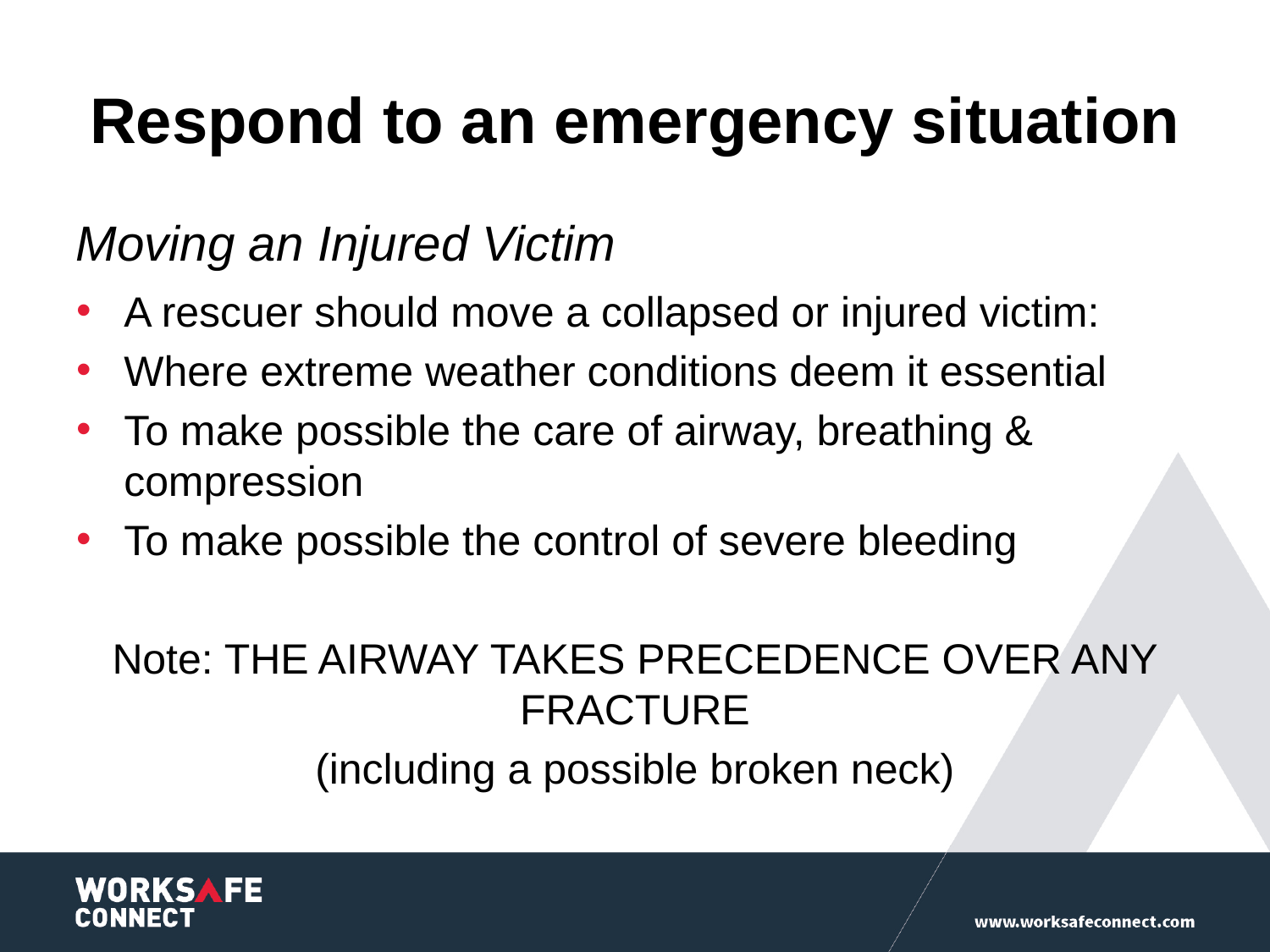

# Respond to an emergency situation
Moving an Injured Victim
A rescuer should move a collapsed or injured victim:
Where extreme weather conditions deem it essential
To make possible the care of airway, breathing & compression
To make possible the control of severe bleeding

Note: THE AIRWAY TAKES PRECEDENCE OVER ANY FRACTURE
(including a possible broken neck)